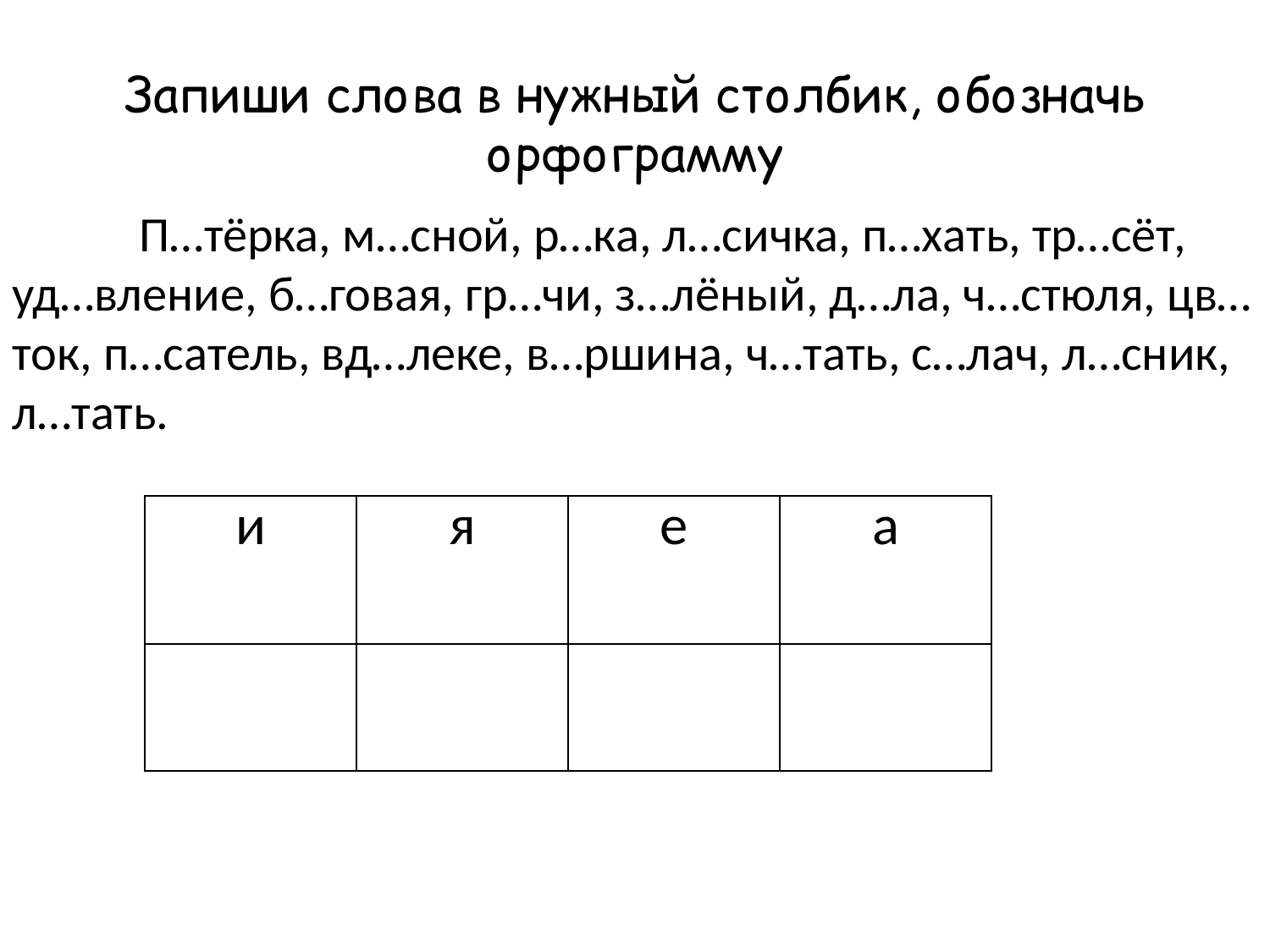

Запиши слова в нужный столбик, обозначь орфограмму

	П…тёрка, м…сной, р…ка, л…сичка, п…хать, тр…сёт, уд…вление, б…говая, гр…чи, з…лёный, д…ла, ч…стюля, цв…ток, п…сатель, вд…леке, в…ршина, ч…тать, с…лач, л…сник, л…тать.
| и | я | е | а |
| --- | --- | --- | --- |
|  |  |  |  |